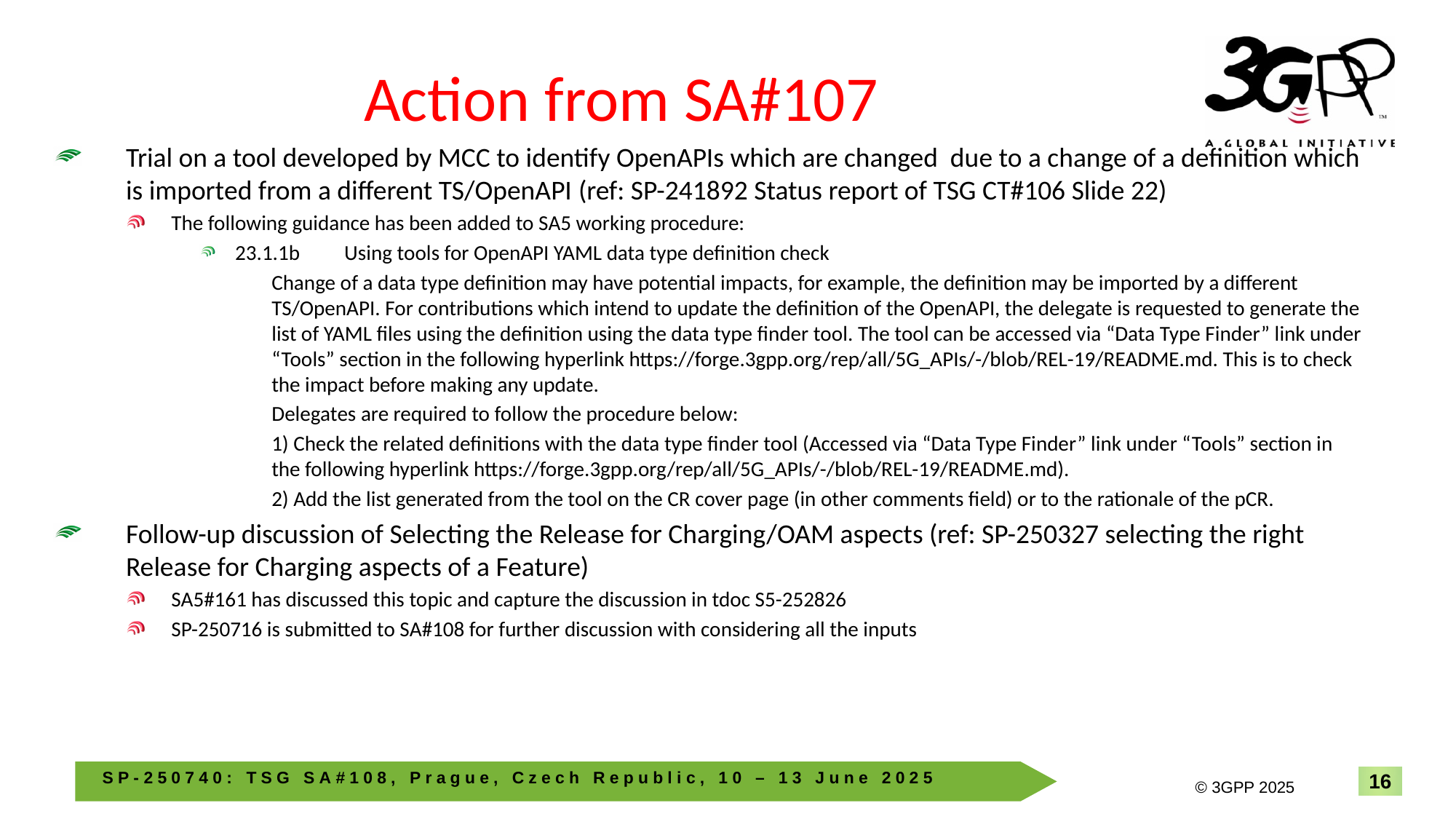

# Action from SA#107
Trial on a tool developed by MCC to identify OpenAPIs which are changed  due to a change of a definition which is imported from a different TS/OpenAPI (ref: SP-241892 Status report of TSG CT#106 Slide 22)
The following guidance has been added to SA5 working procedure:
23.1.1b	Using tools for OpenAPI YAML data type definition check
Change of a data type definition may have potential impacts, for example, the definition may be imported by a different TS/OpenAPI. For contributions which intend to update the definition of the OpenAPI, the delegate is requested to generate the list of YAML files using the definition using the data type finder tool. The tool can be accessed via “Data Type Finder” link under “Tools” section in the following hyperlink https://forge.3gpp.org/rep/all/5G_APIs/-/blob/REL-19/README.md. This is to check the impact before making any update.
Delegates are required to follow the procedure below:
1) Check the related definitions with the data type finder tool (Accessed via “Data Type Finder” link under “Tools” section in the following hyperlink https://forge.3gpp.org/rep/all/5G_APIs/-/blob/REL-19/README.md).
2) Add the list generated from the tool on the CR cover page (in other comments field) or to the rationale of the pCR.
Follow-up discussion of Selecting the Release for Charging/OAM aspects (ref: SP-250327 selecting the right Release for Charging aspects of a Feature)
SA5#161 has discussed this topic and capture the discussion in tdoc S5-252826
SP-250716 is submitted to SA#108 for further discussion with considering all the inputs